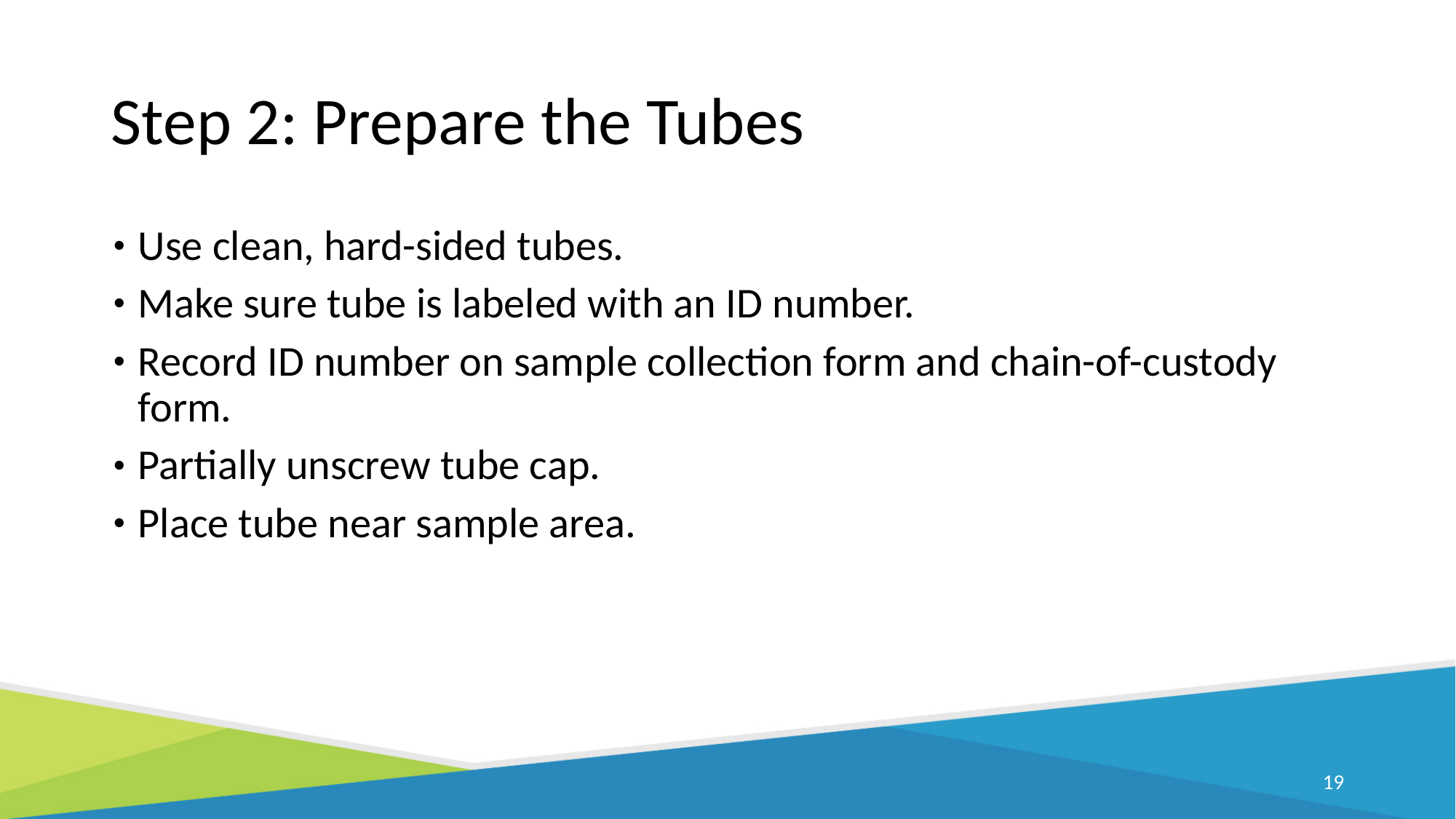

# Step 2: Prepare the Tubes
Use clean, hard-sided tubes.
Make sure tube is labeled with an ID number.
Record ID number on sample collection form and chain-of-custody form.
Partially unscrew tube cap.
Place tube near sample area.

19